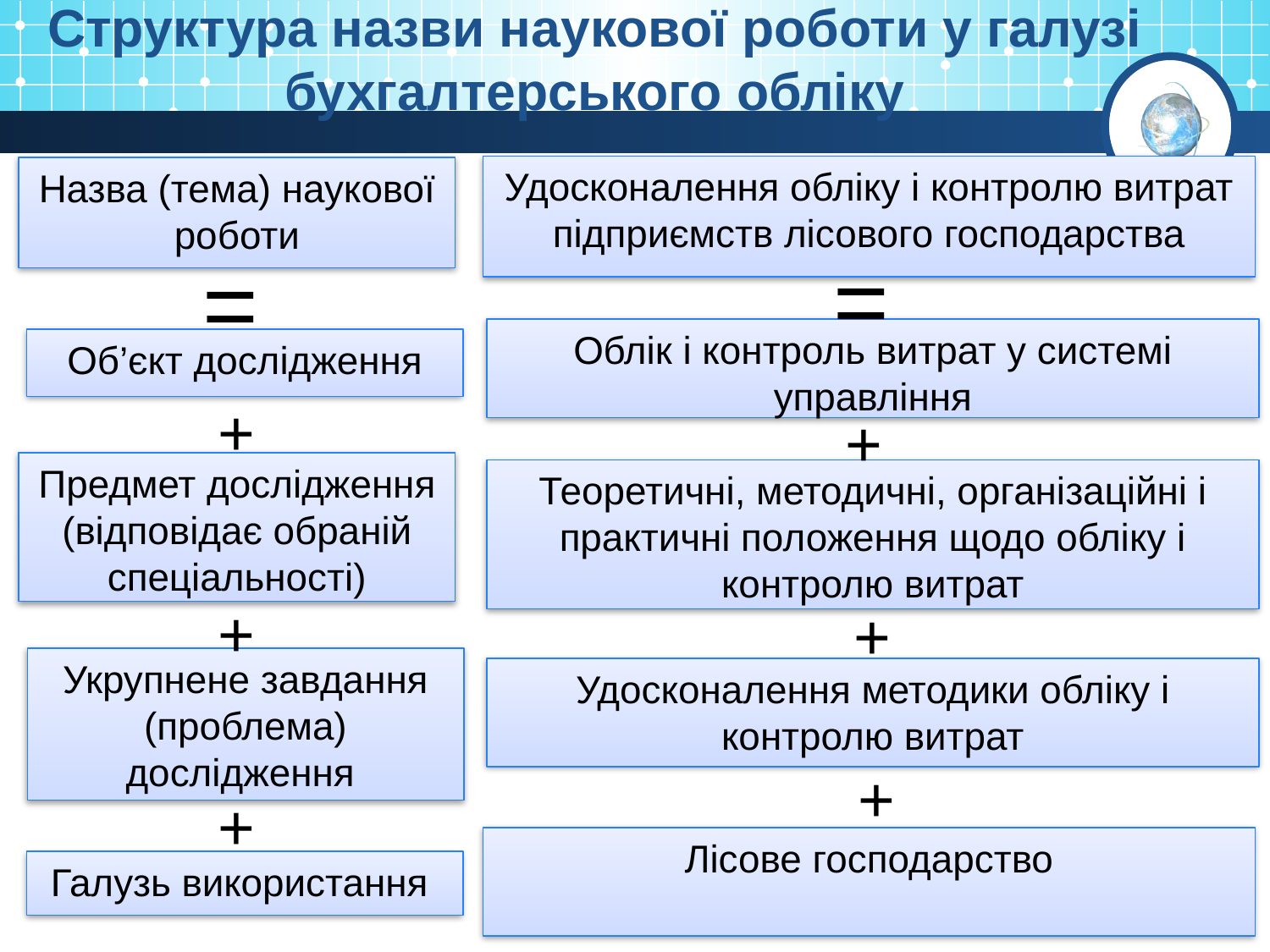

Структура назви наукової роботи у галузі бухгалтерського обліку
Удосконалення обліку і контролю витрат підприємств лісового господарства
Назва (тема) наукової роботи
Облік і контроль витрат у системі управління
Об’єкт дослідження
Предмет дослідження (відповідає обраній спеціальності)
Теоретичні, методичні, організаційні і практичні положення щодо обліку і контролю витрат
Укрупнене завдання (проблема) дослідження
Удосконалення методики обліку і контролю витрат

Лісове господарство
Галузь використання
=
=

+
+
+
+
+
+